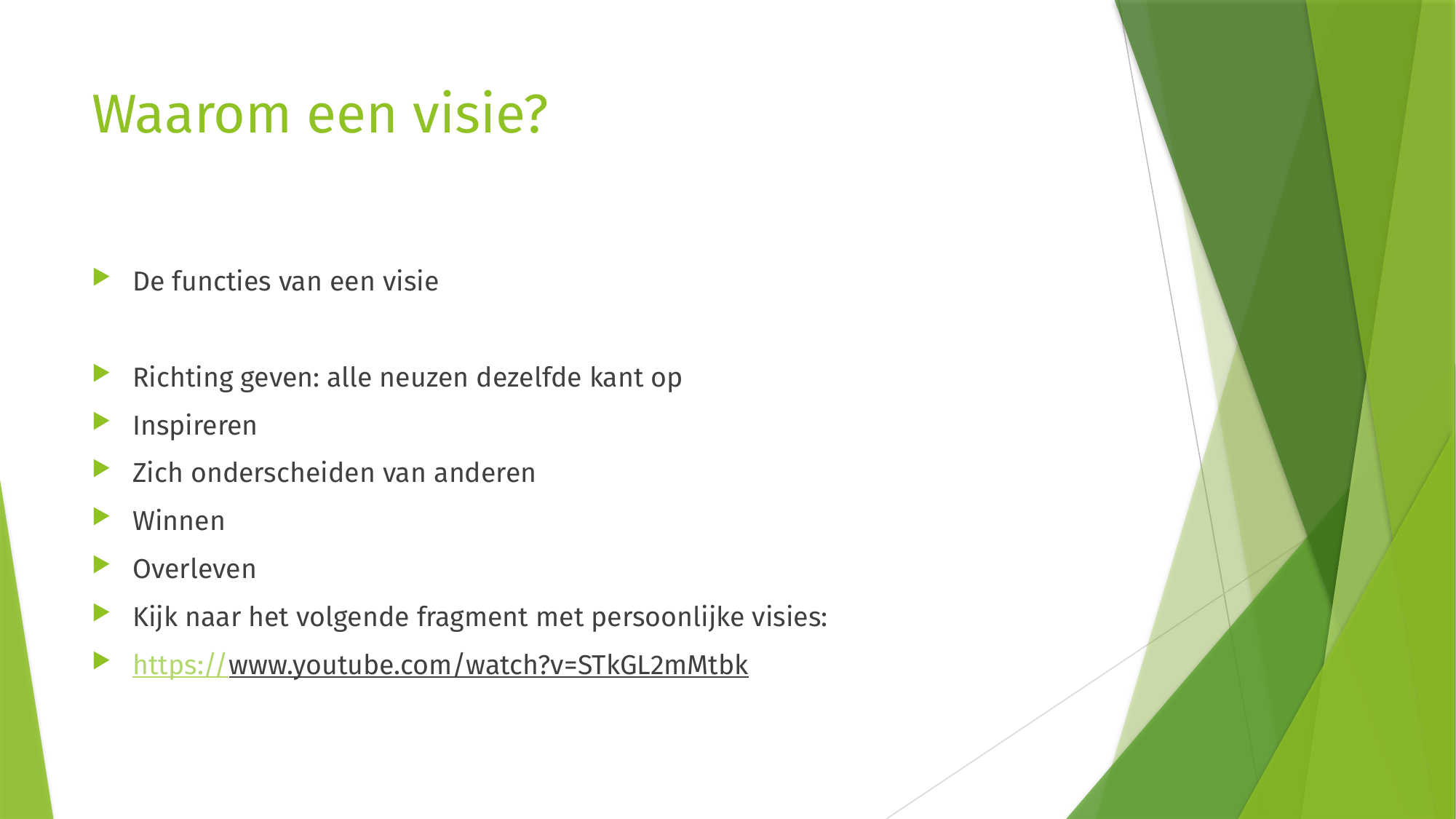

# Waarom een visie?
De functies van een visie

Richting geven: alle neuzen dezelfde kant op
Inspireren
Zich onderscheiden van anderen
Winnen
Overleven
Kijk naar het volgende fragment met persoonlijke visies:
https://www.youtube.com/watch?v=STkGL2mMtbk